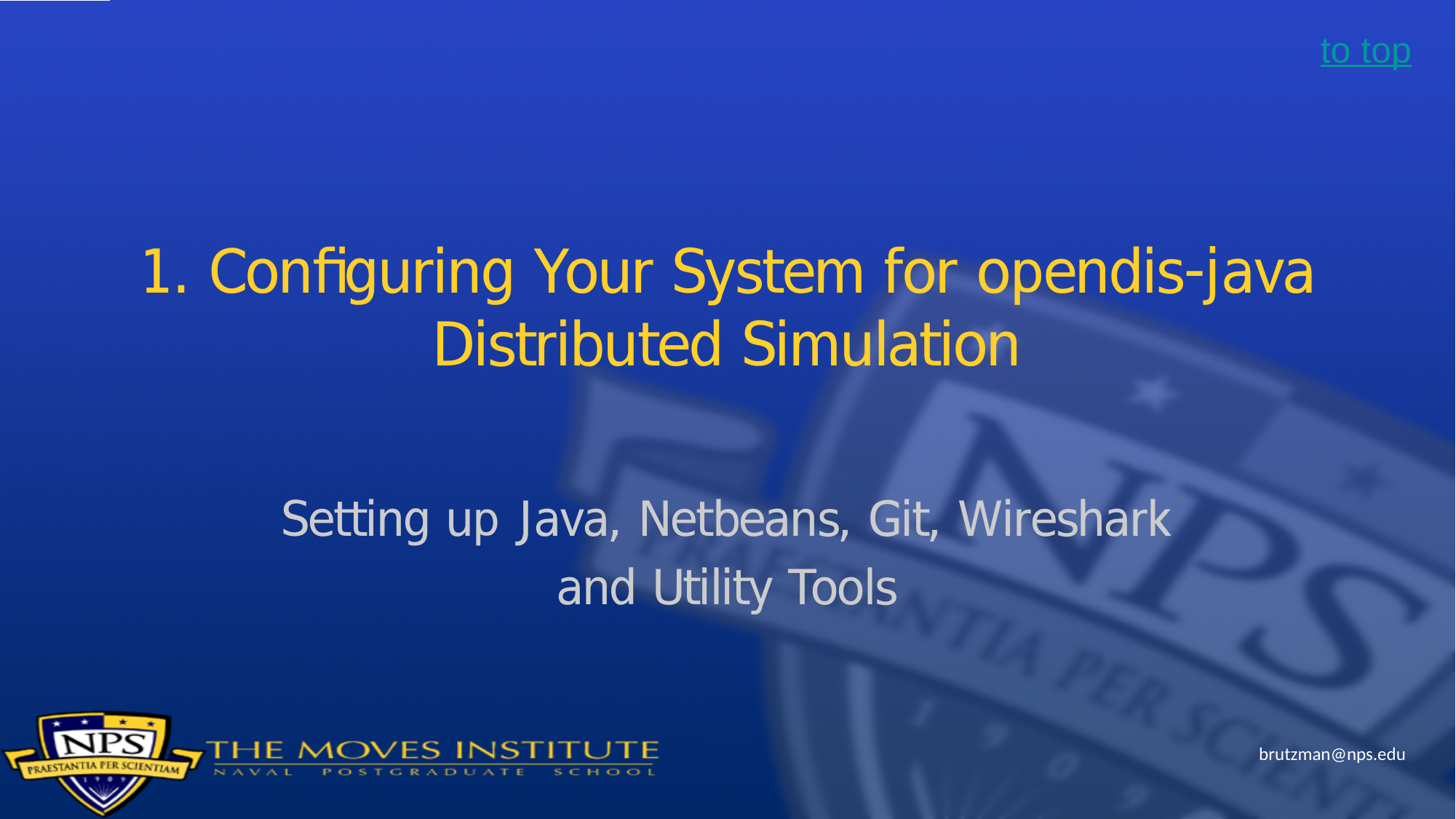

to top
# 1. Configuring Your System for opendis-java Distributed Simulation
Setting up Java, Netbeans, Git, Wireshark
and Utility Tools
brutzman@nps.edu